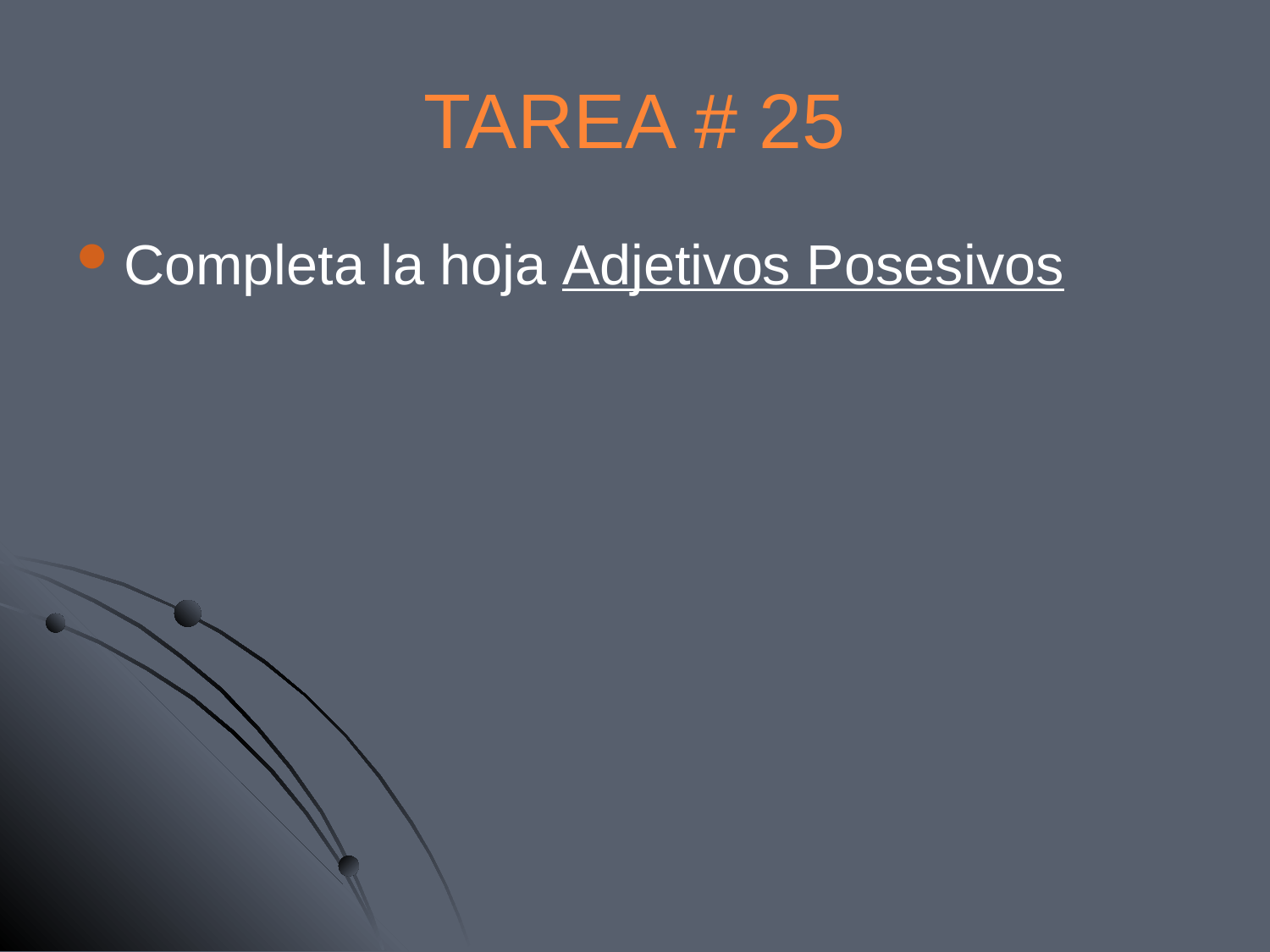

# TAREA # 25
Completa la hoja Adjetivos Posesivos